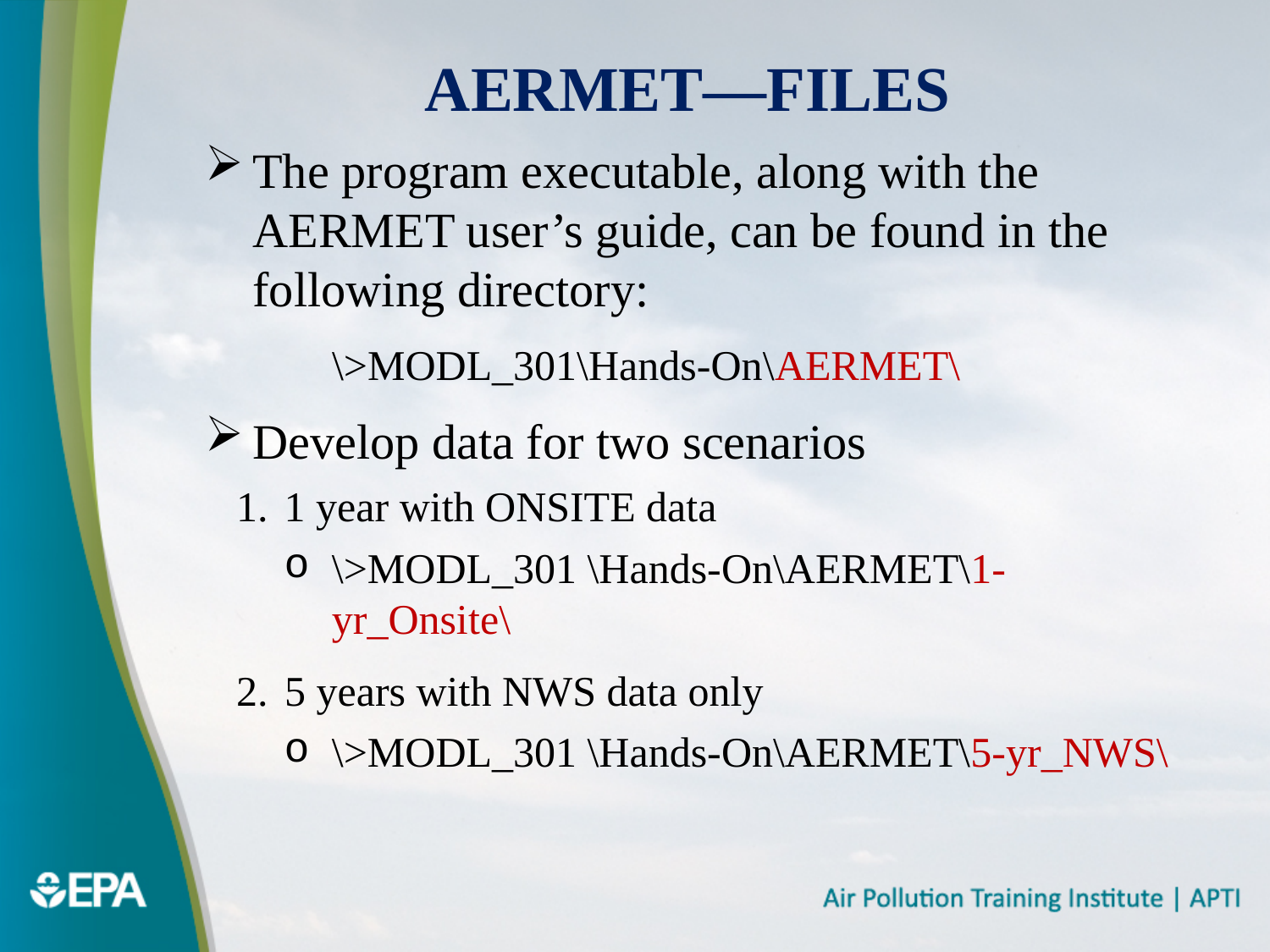

# AERMET—Files
The program executable, along with the AERMET user’s guide, can be found in the following directory:
	\>MODL_301\Hands-On\AERMET\
Develop data for two scenarios
1 year with ONSITE data
\>MODL_301 \Hands-On\AERMET\1-yr_Onsite\
5 years with NWS data only
\>MODL_301 \Hands-On\AERMET\5-yr_NWS\